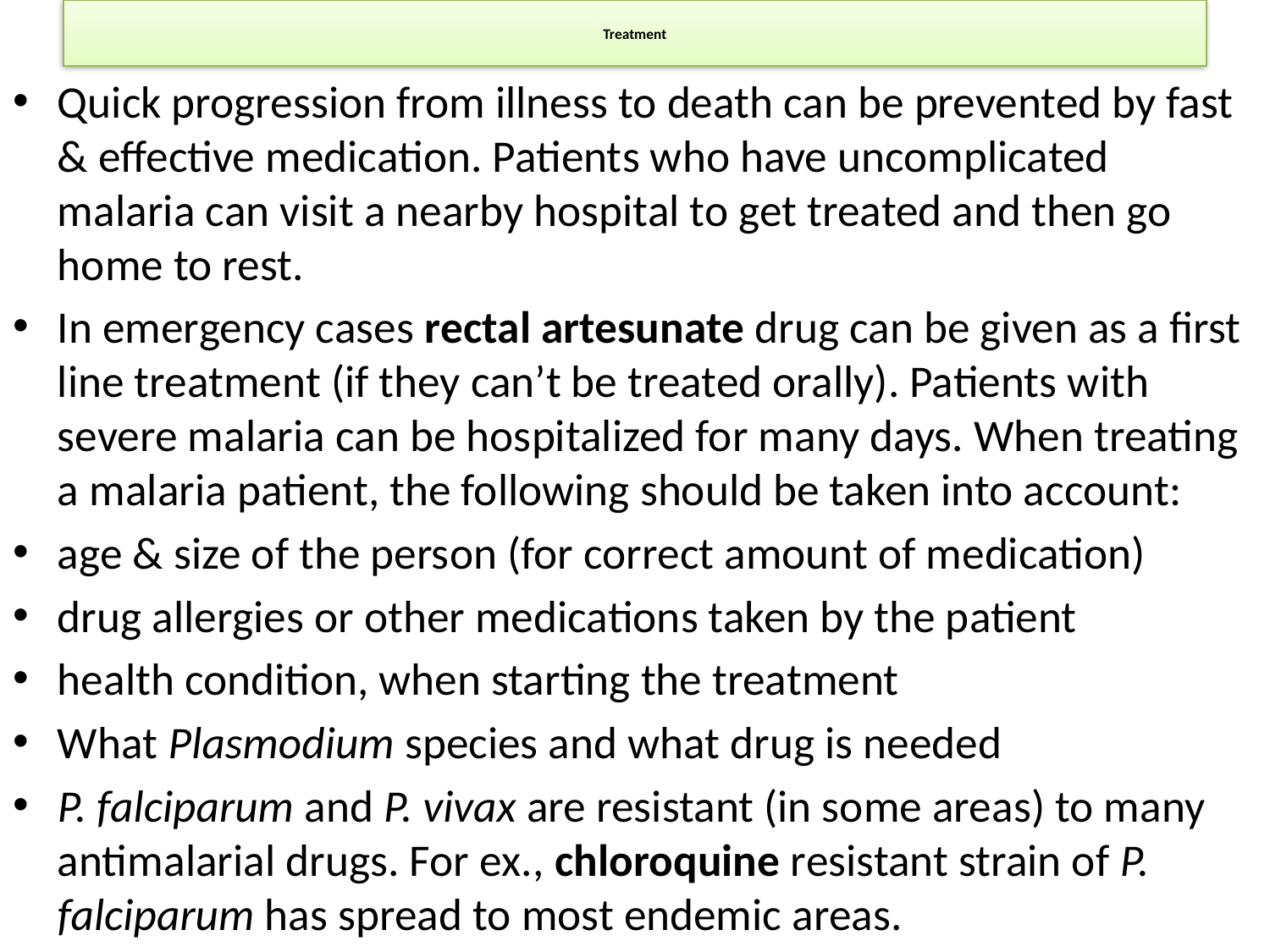

# Treatment
Quick progression from illness to death can be prevented by fast & effective medication. Patients who have uncomplicated malaria can visit a nearby hospital to get treated and then go home to rest.
In emergency cases rectal artesunate drug can be given as a first line treatment (if they can’t be treated orally). Patients with severe malaria can be hospitalized for many days. When treating a malaria patient, the following should be taken into account:
age & size of the person (for correct amount of medication)
drug allergies or other medications taken by the patient
health condition, when starting the treatment
What Plasmodium species and what drug is needed
P. falciparum and P. vivax are resistant (in some areas) to many antimalarial drugs. For ex., chloroquine resistant strain of P. falciparum has spread to most endemic areas.